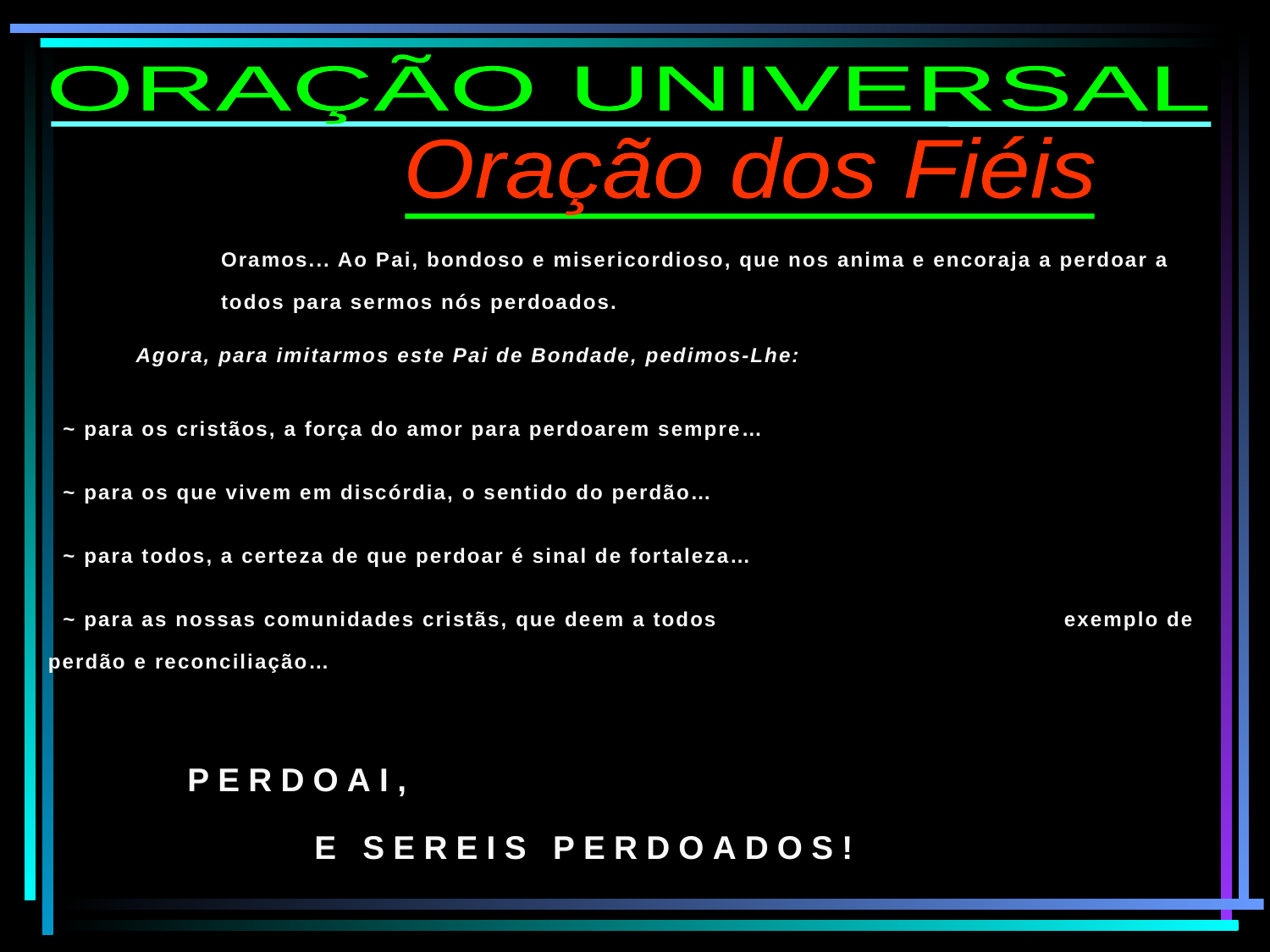

ORAÇÃO UNIVERSAL

Oração dos Fiéis

Oramos... Ao Pai, bondoso e misericordioso, que nos anima e encoraja a perdoar a todos para sermos nós perdoados.
  Agora, para imitarmos este Pai de Bondade, pedimos-Lhe:
  ~ para os cristãos, a força do amor para perdoarem sempre…
  ~ para os que vivem em discórdia, o sentido do perdão…
  ~ para todos, a certeza de que perdoar é sinal de fortaleza…
  ~ para as nossas comunidades cristãs, que deem a todos 			exemplo de perdão e reconciliação…
PERDOAI,
	E SEREIS PERDOADOS!